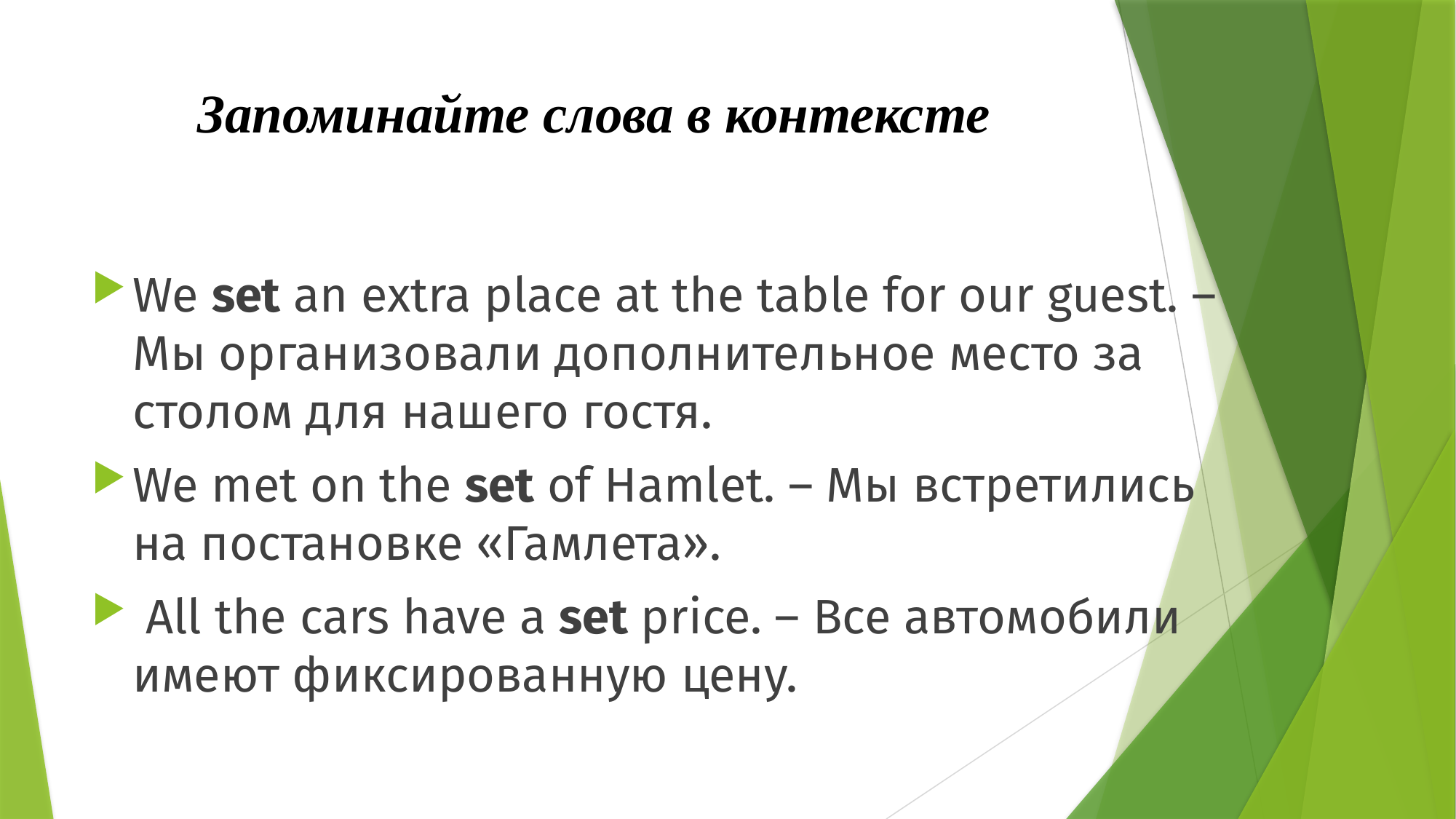

# Запоминайте слова в контексте
We set an extra place at the table for our guest. – Мы организовали дополнительное место за столом для нашего гостя.
We met on the set of Hamlet. – Мы встретились на постановке «Гамлета».
 All the cars have a set price. – Все автомобили имеют фиксированную цену.